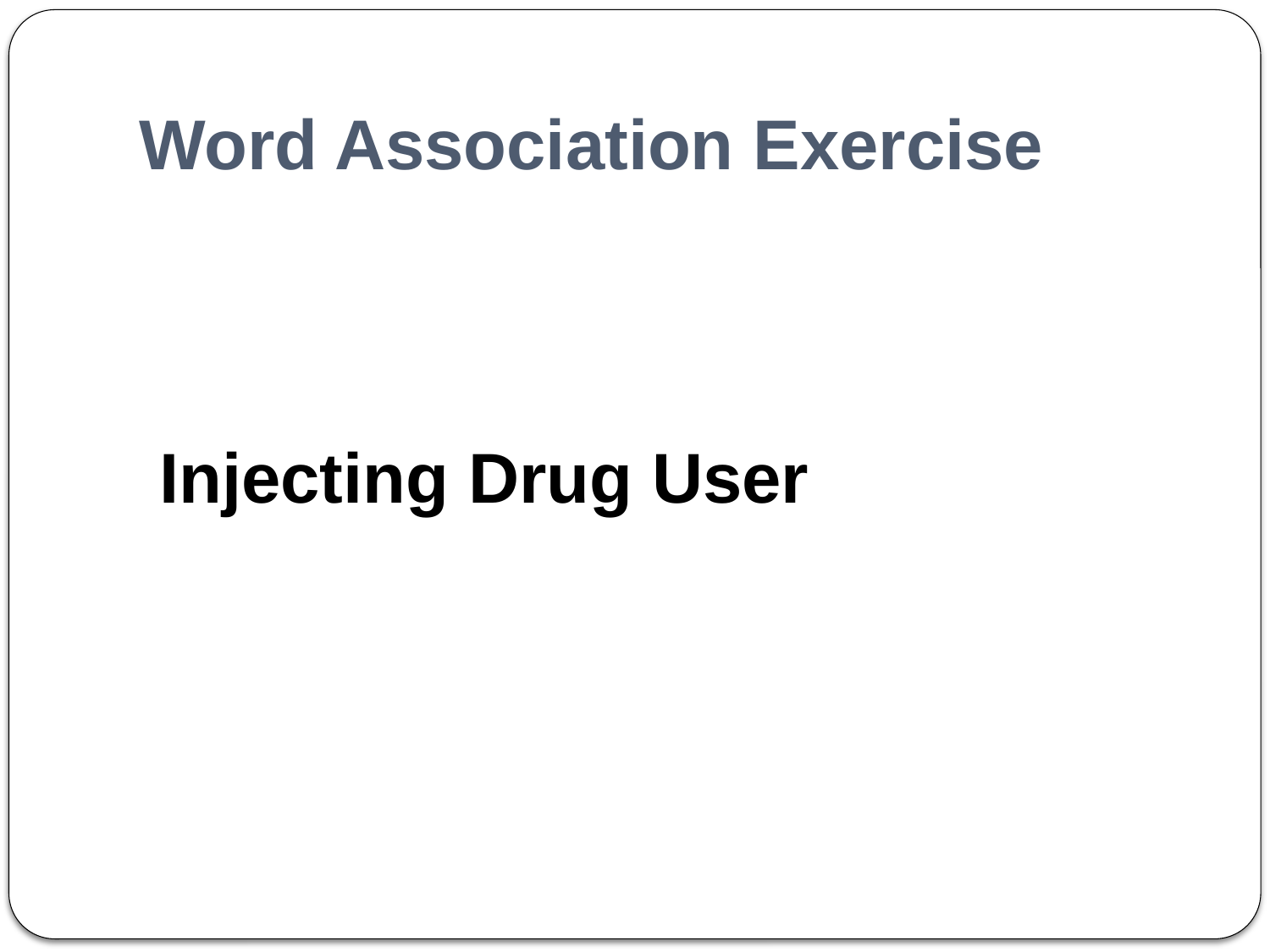

# Word Association Exercise

 Injecting Drug User